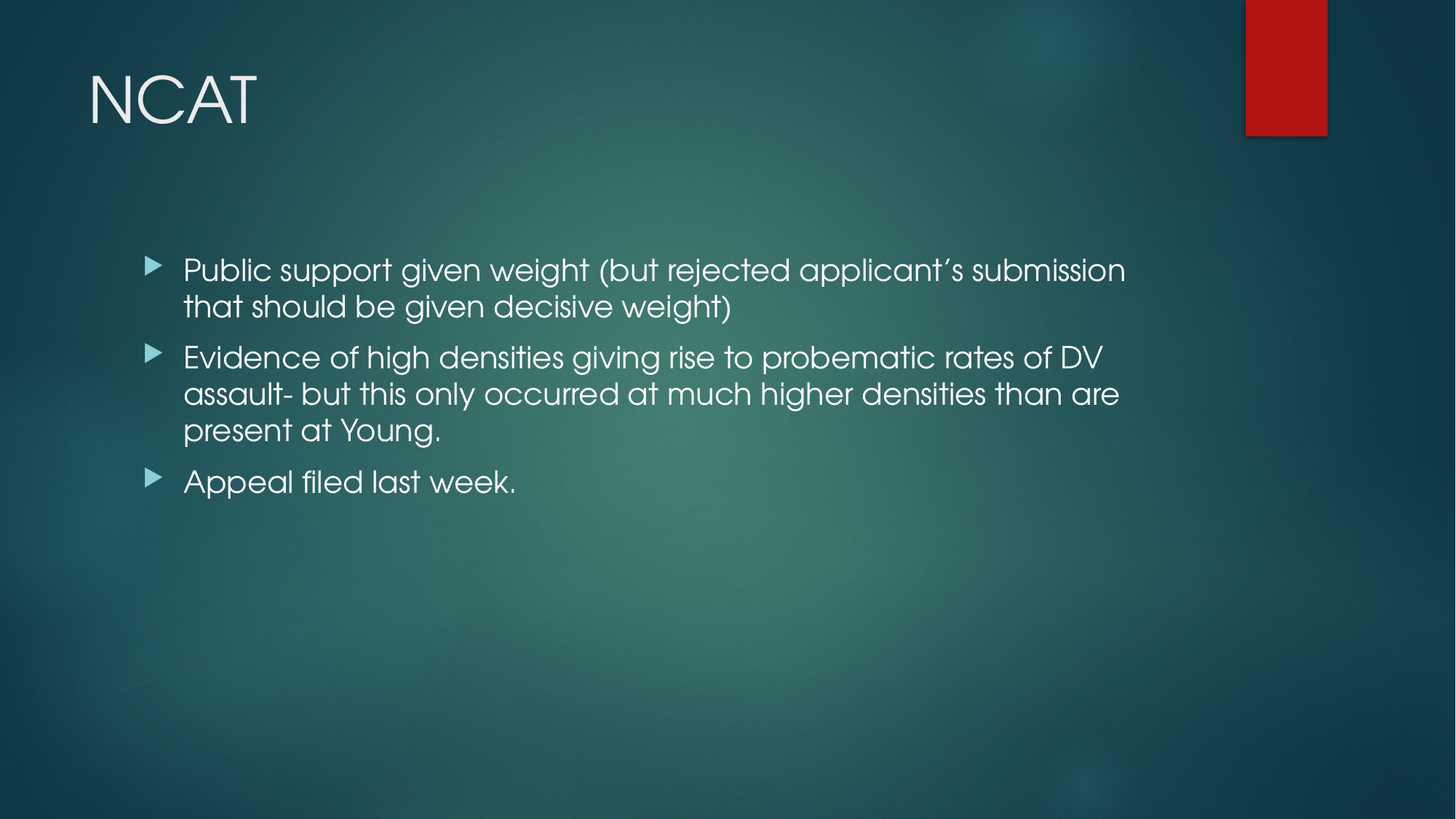

# NCAT
Public support given weight (but rejected applicant’s submission that should be given decisive weight)
Evidence of high densities giving rise to probematic rates of DV assault- but this only occurred at much higher densities than are present at Young.
Appeal filed last week.